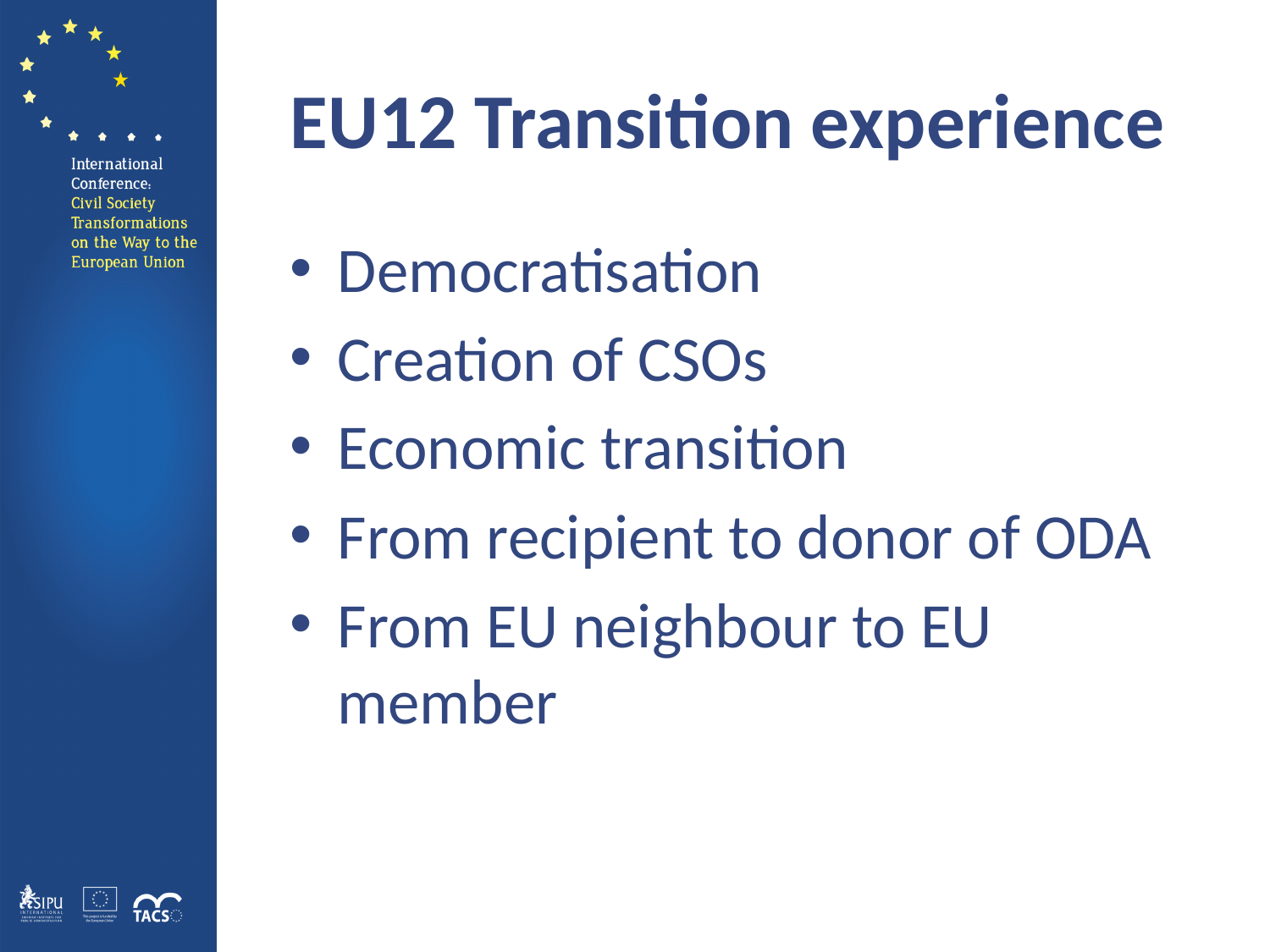

# EU12 Transition experience
Democratisation
Creation of CSOs
Economic transition
From recipient to donor of ODA
From EU neighbour to EU member